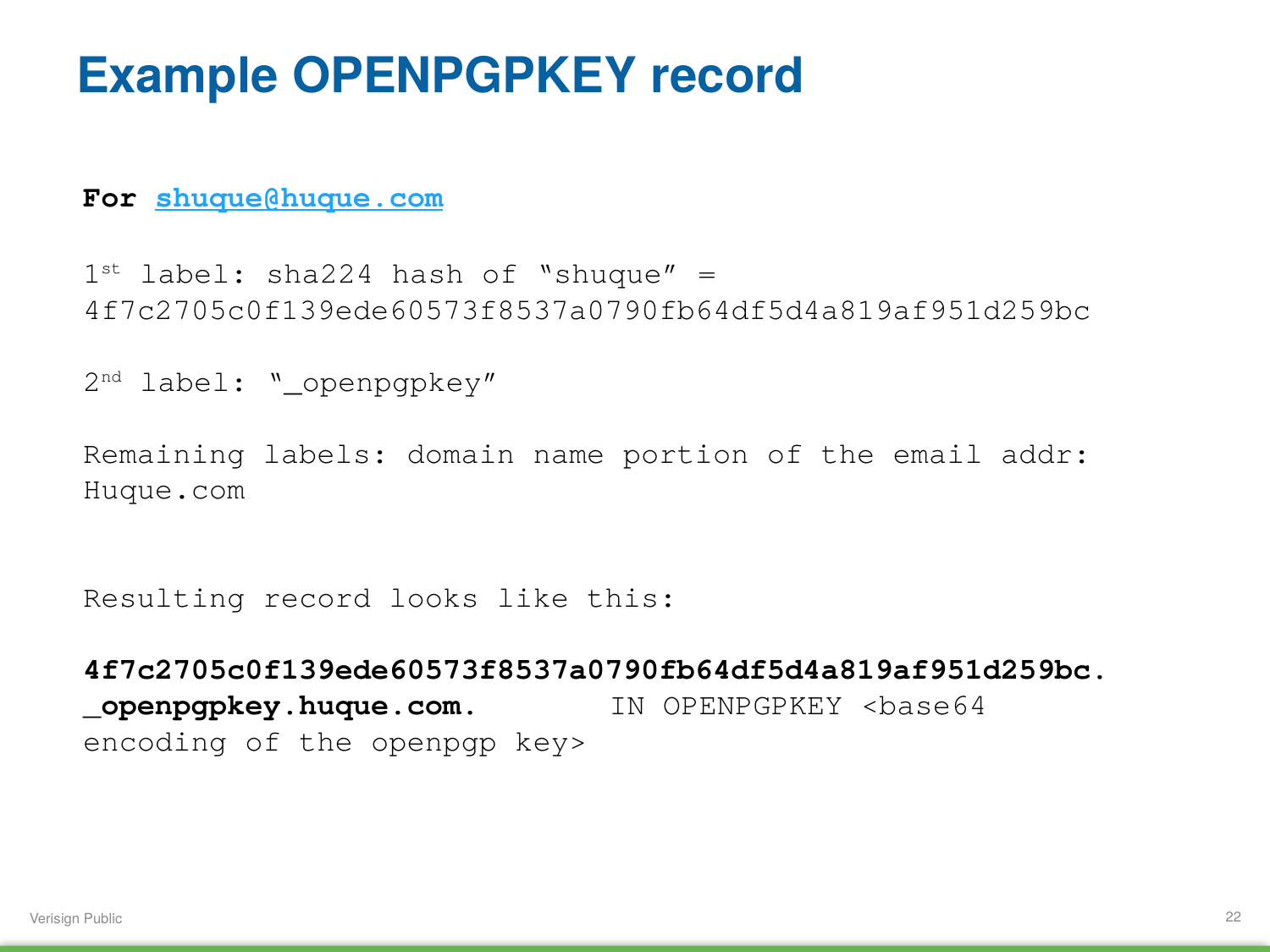

# Example OPENPGPKEY record
For shuque@huque.com

1st label: sha224 hash of “shuque” =
4f7c2705c0f139ede60573f8537a0790fb64df5d4a819af951d259bc

2nd label: “_openpgpkey”

Remaining labels: domain name portion of the email addr:
Huque.com

Resulting record looks like this:

4f7c2705c0f139ede60573f8537a0790fb64df5d4a819af951d259bc._openpgpkey.huque.com.	 IN OPENPGPKEY <base64 encoding of the openpgp key>

22